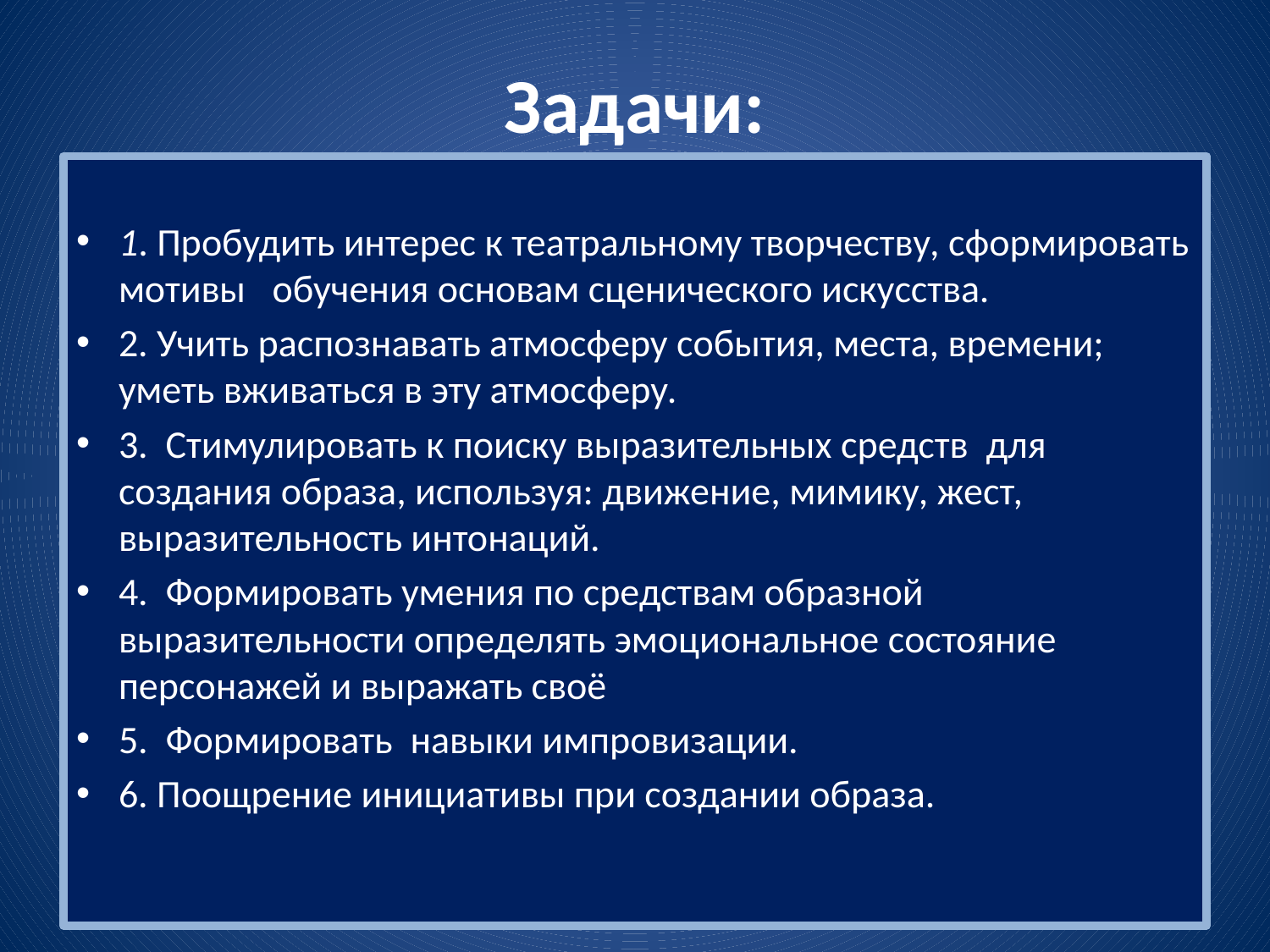

# Задачи:

1. Пробудить интерес к театральному творчеству, сформировать мотивы   обучения основам сценического искусства.
2. Учить распознавать атмосферу события, места, времени; уметь вживаться в эту атмосферу.
3.  Стимулировать к поиску выразительных средств  для создания образа, используя: движение, мимику, жест, выразительность интонаций.
4.  Формировать умения по средствам образной выразительности определять эмоциональное состояние персонажей и выражать своё
5.  Формировать  навыки импровизации.
6. Поощрение инициативы при создании образа.